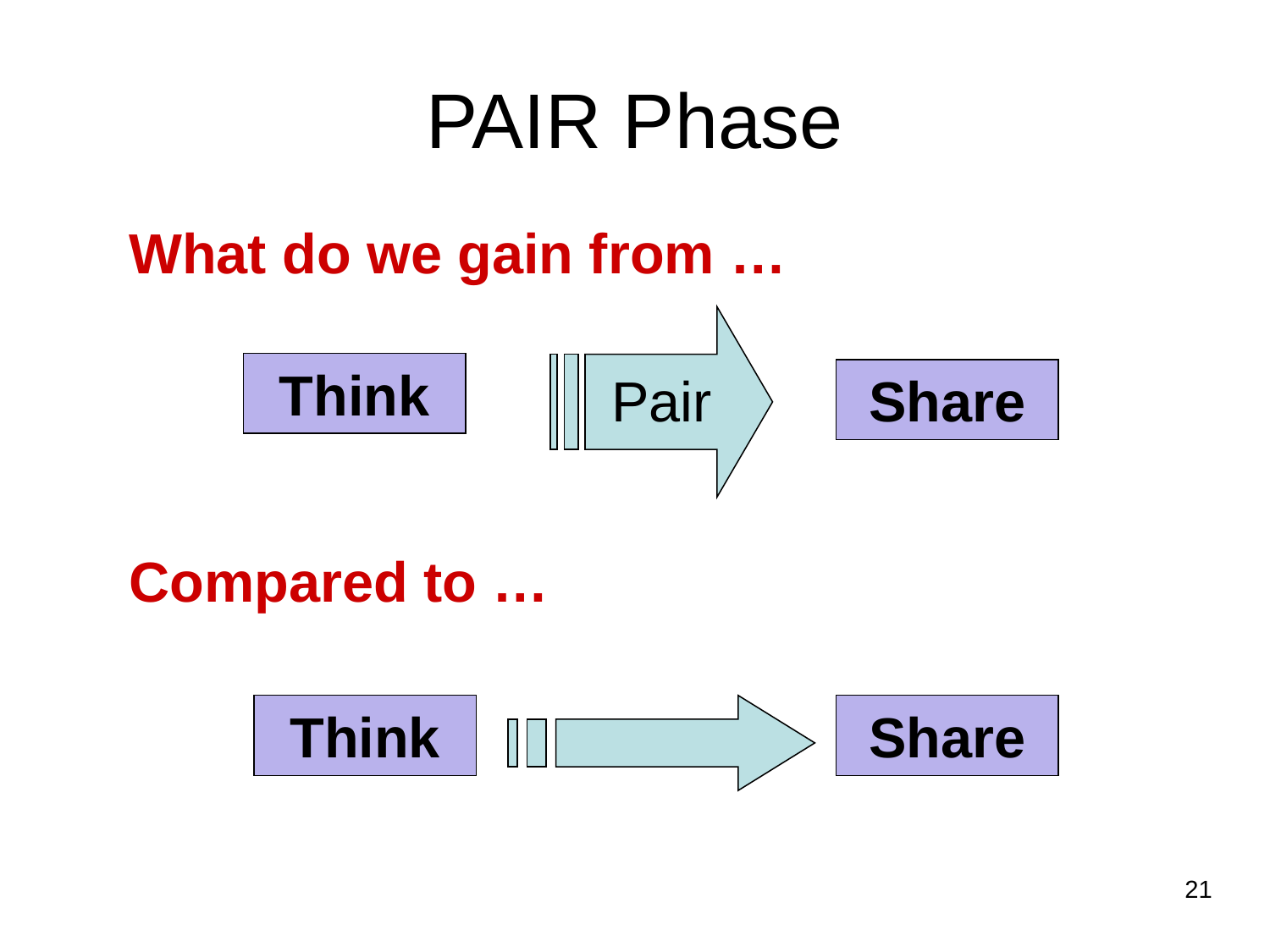

# PAIR Phase
What do we gain from …

Think
Pair
Share
Compared to …
Think

Share
21